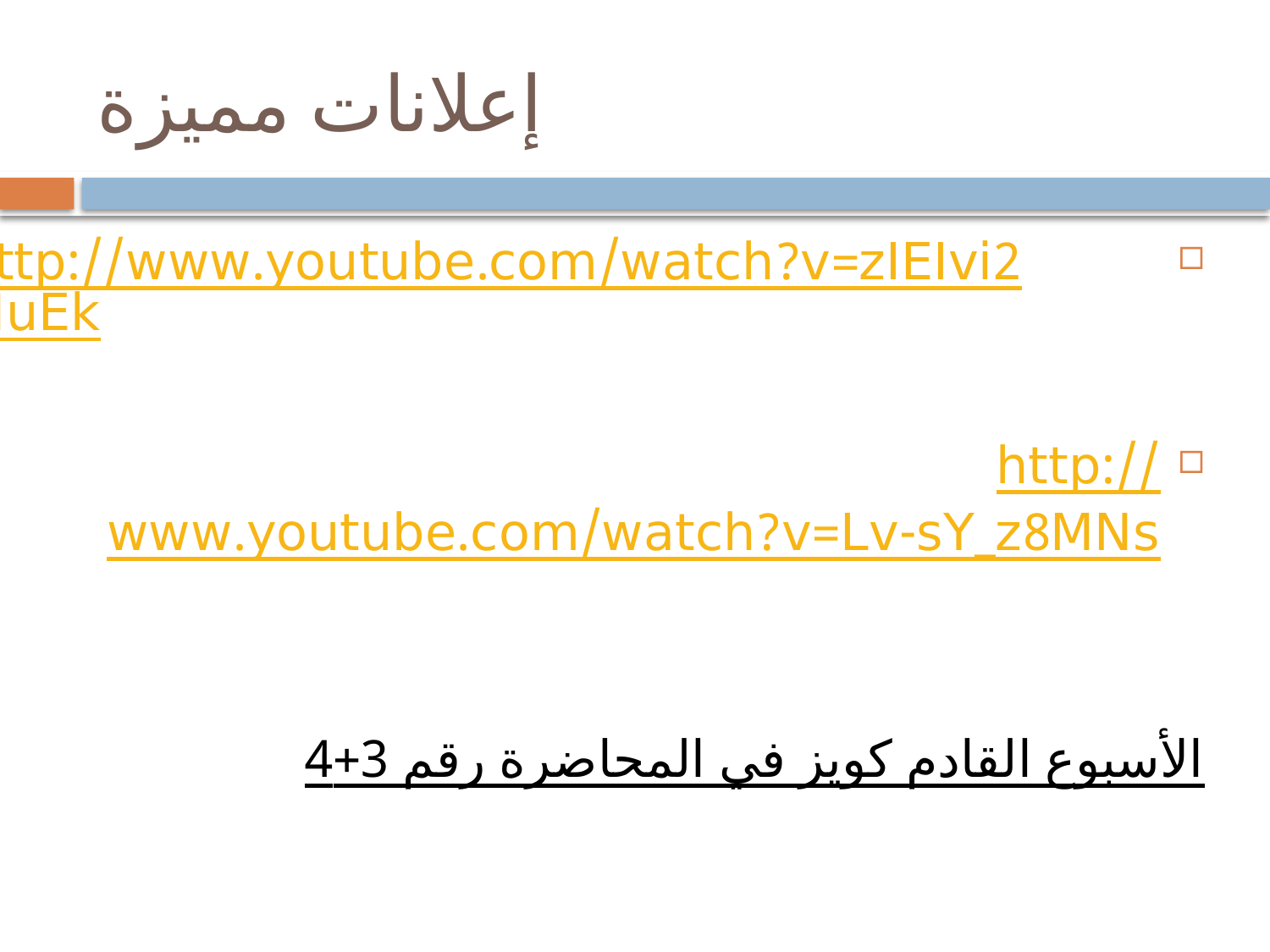

# إعلانات مميزة
http://www.youtube.com/watch?v=zIEIvi2MuEk

http://www.youtube.com/watch?v=Lv-sY_z8MNs

الأسبوع القادم كويز في المحاضرة رقم 3+4